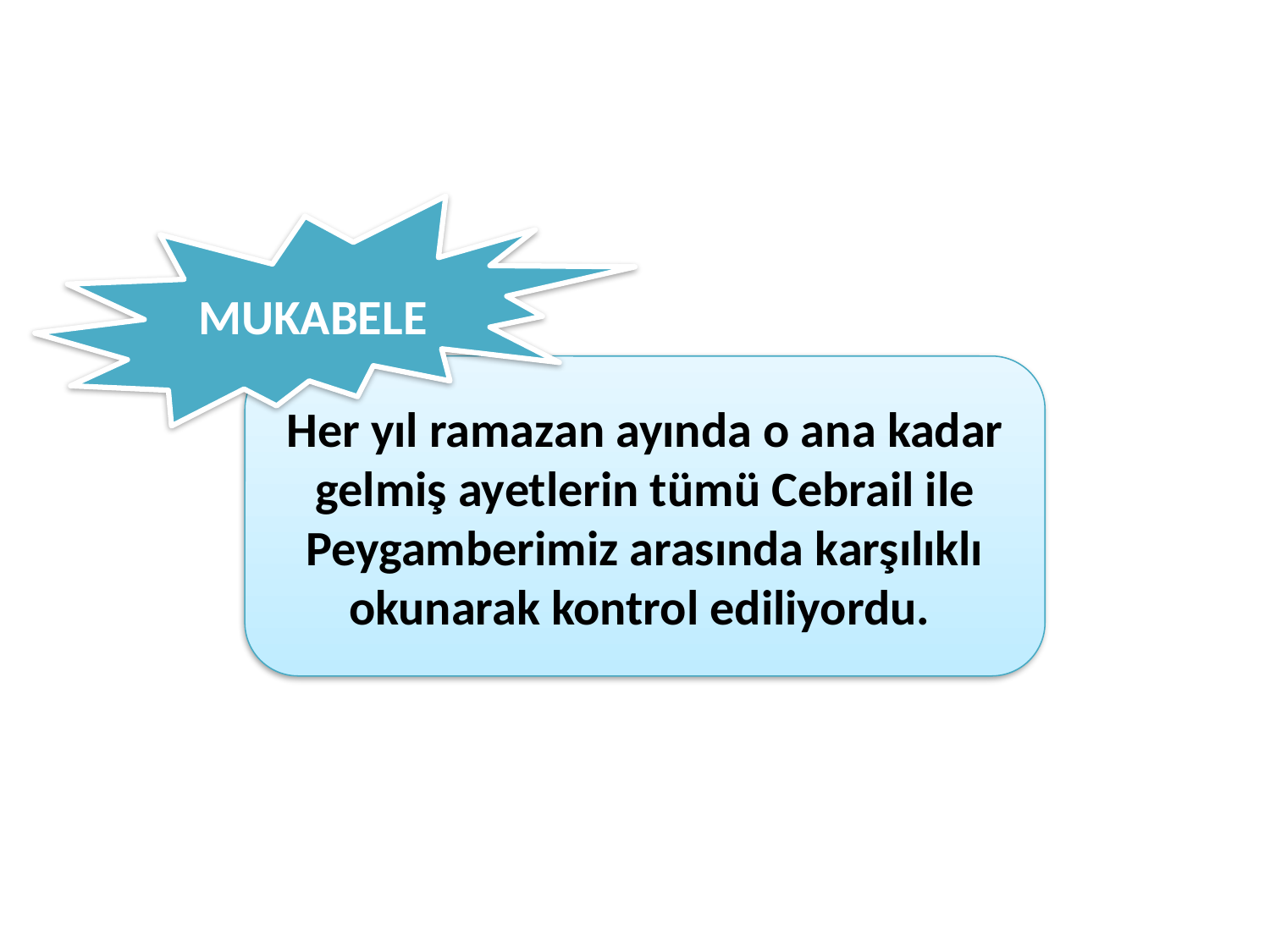

MUKABELE
Her yıl ramazan ayında o ana kadar gelmiş ayetlerin tümü Cebrail ile Peygamberimiz arasında karşılıklı okunarak kontrol ediliyordu.